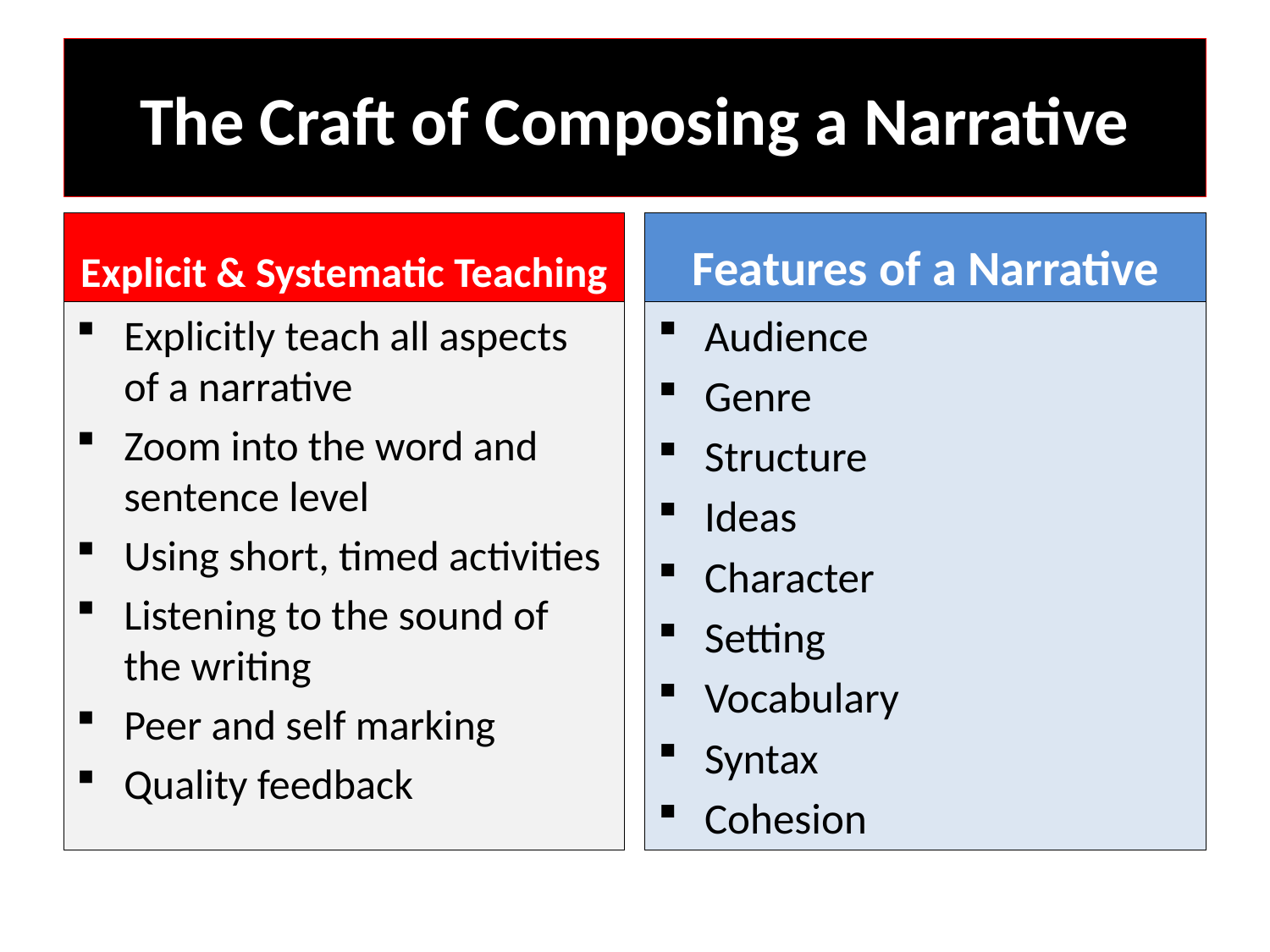

# The Craft of Composing a Narrative
Explicit & Systematic Teaching
Features of a Narrative
Explicitly teach all aspects of a narrative
Zoom into the word and sentence level
Using short, timed activities
Listening to the sound of the writing
Peer and self marking
Quality feedback
Audience
Genre
Structure
Ideas
Character
Setting
Vocabulary
Syntax
Cohesion